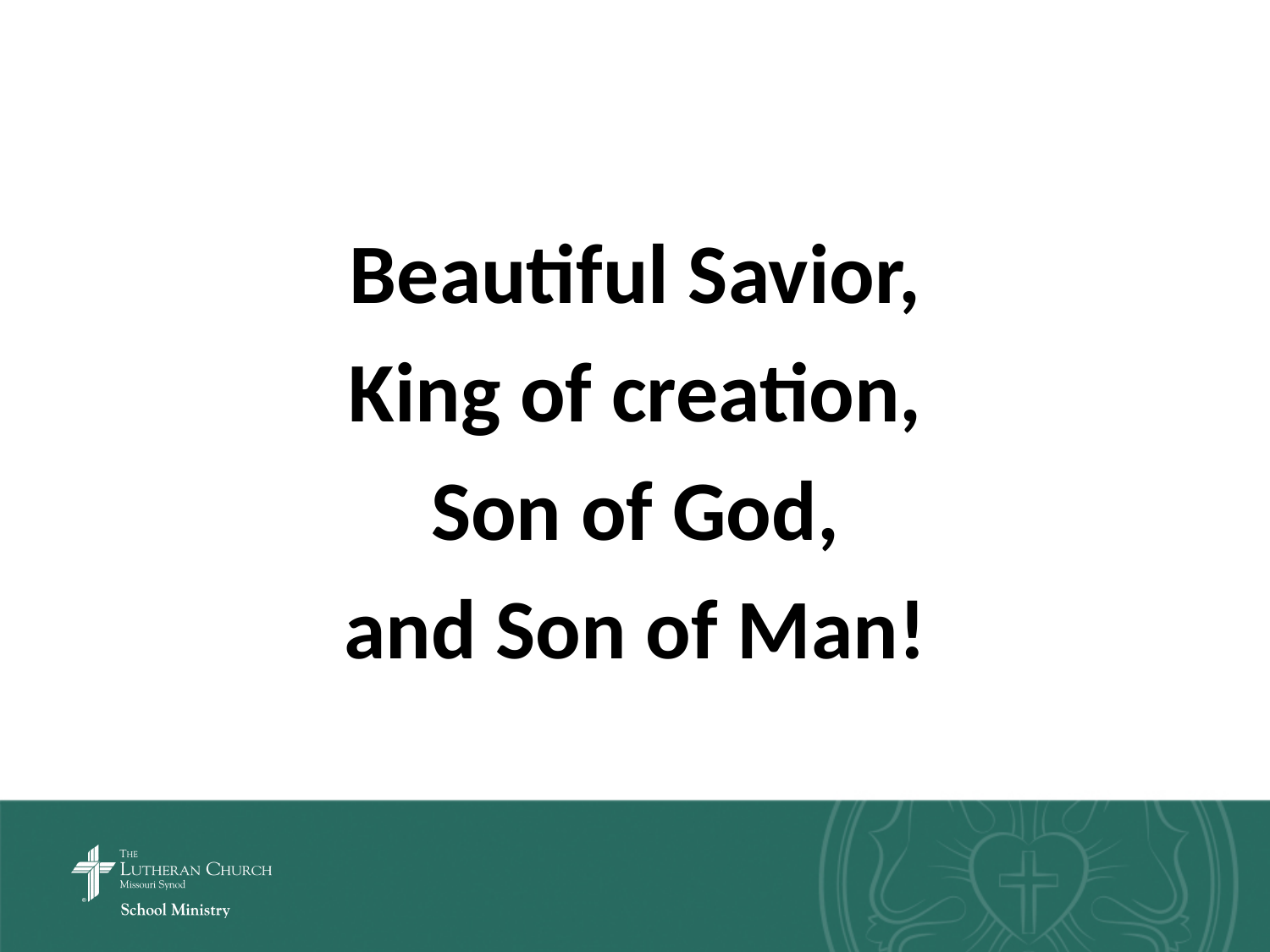

Beautiful Savior,
King of creation,
Son of God,
and Son of Man!